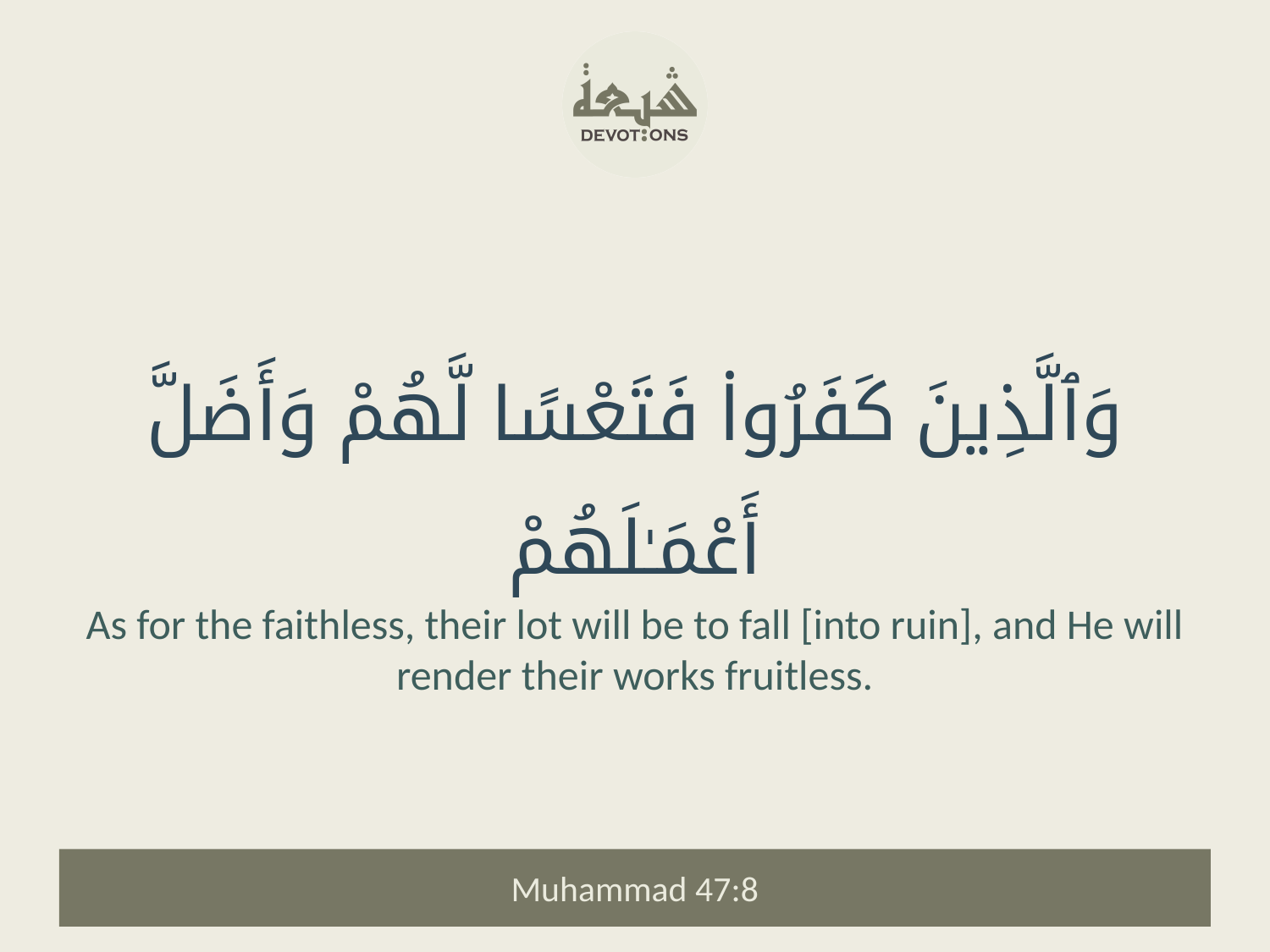

وَٱلَّذِينَ كَفَرُوا۟ فَتَعْسًا لَّهُمْ وَأَضَلَّ أَعْمَـٰلَهُمْ
As for the faithless, their lot will be to fall [into ruin], and He will render their works fruitless.
Muhammad 47:8